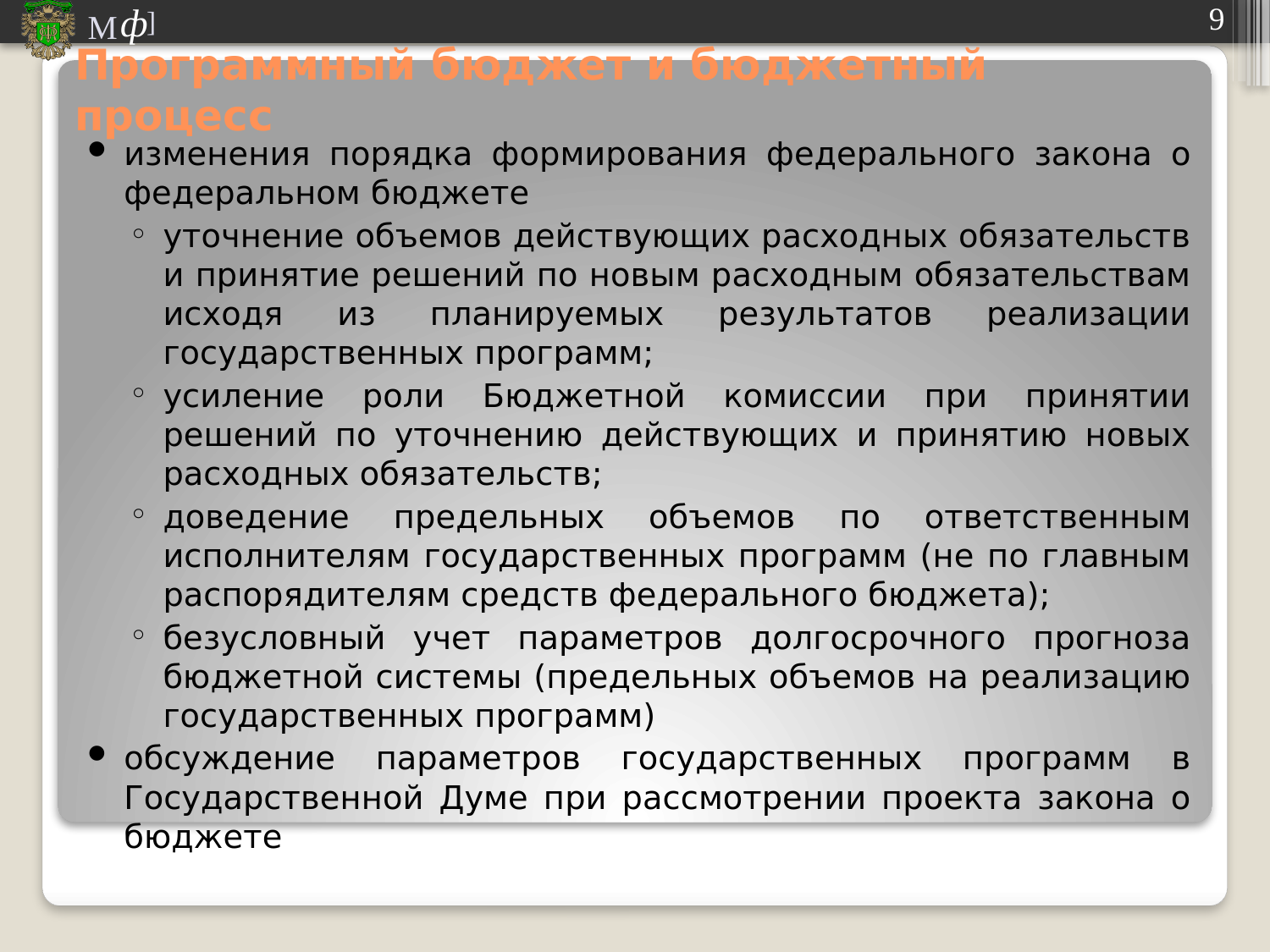

# Программный бюджет и бюджетный процесс
изменения порядка формирования федерального закона о федеральном бюджете
уточнение объемов действующих расходных обязательств и принятие решений по новым расходным обязательствам исходя из планируемых результатов реализации государственных программ;
усиление роли Бюджетной комиссии при принятии решений по уточнению действующих и принятию новых расходных обязательств;
доведение предельных объемов по ответственным исполнителям государственных программ (не по главным распорядителям средств федерального бюджета);
безусловный учет параметров долгосрочного прогноза бюджетной системы (предельных объемов на реализацию государственных программ)
обсуждение параметров государственных программ в Государственной Думе при рассмотрении проекта закона о бюджете